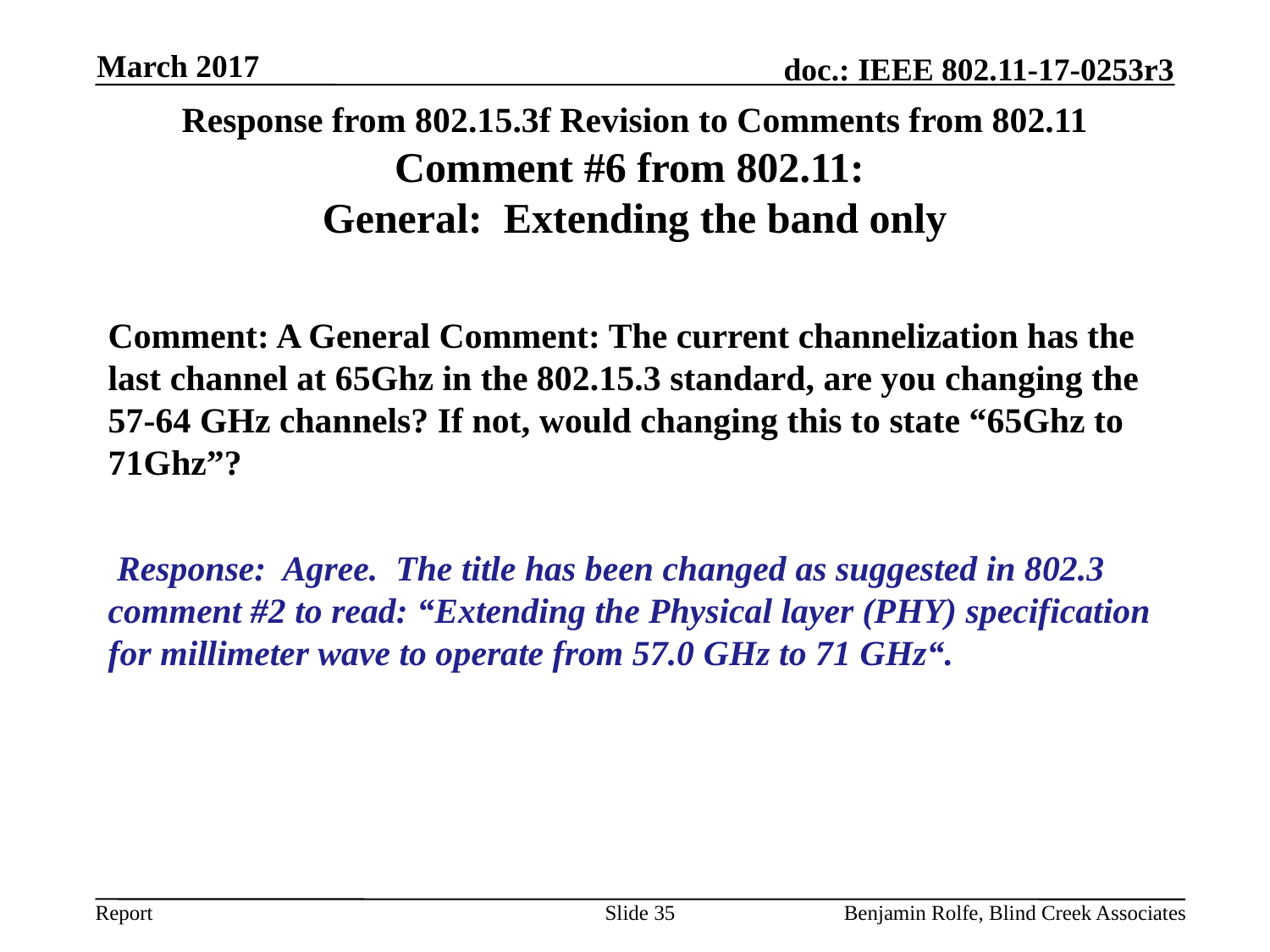

March 2017
# Response from 802.15.3f Revision to Comments from 802.11 Comment #6 from 802.11: General:  Extending the band only
Comment: A General Comment: The current channelization has the last channel at 65Ghz in the 802.15.3 standard, are you changing the 57-64 GHz channels? If not, would changing this to state “65Ghz to 71Ghz”?

 Response:  Agree.  The title has been changed as suggested in 802.3 comment #2 to read: “Extending the Physical layer (PHY) specification for millimeter wave to operate from 57.0 GHz to 71 GHz“.
Slide 35
Benjamin Rolfe, Blind Creek Associates